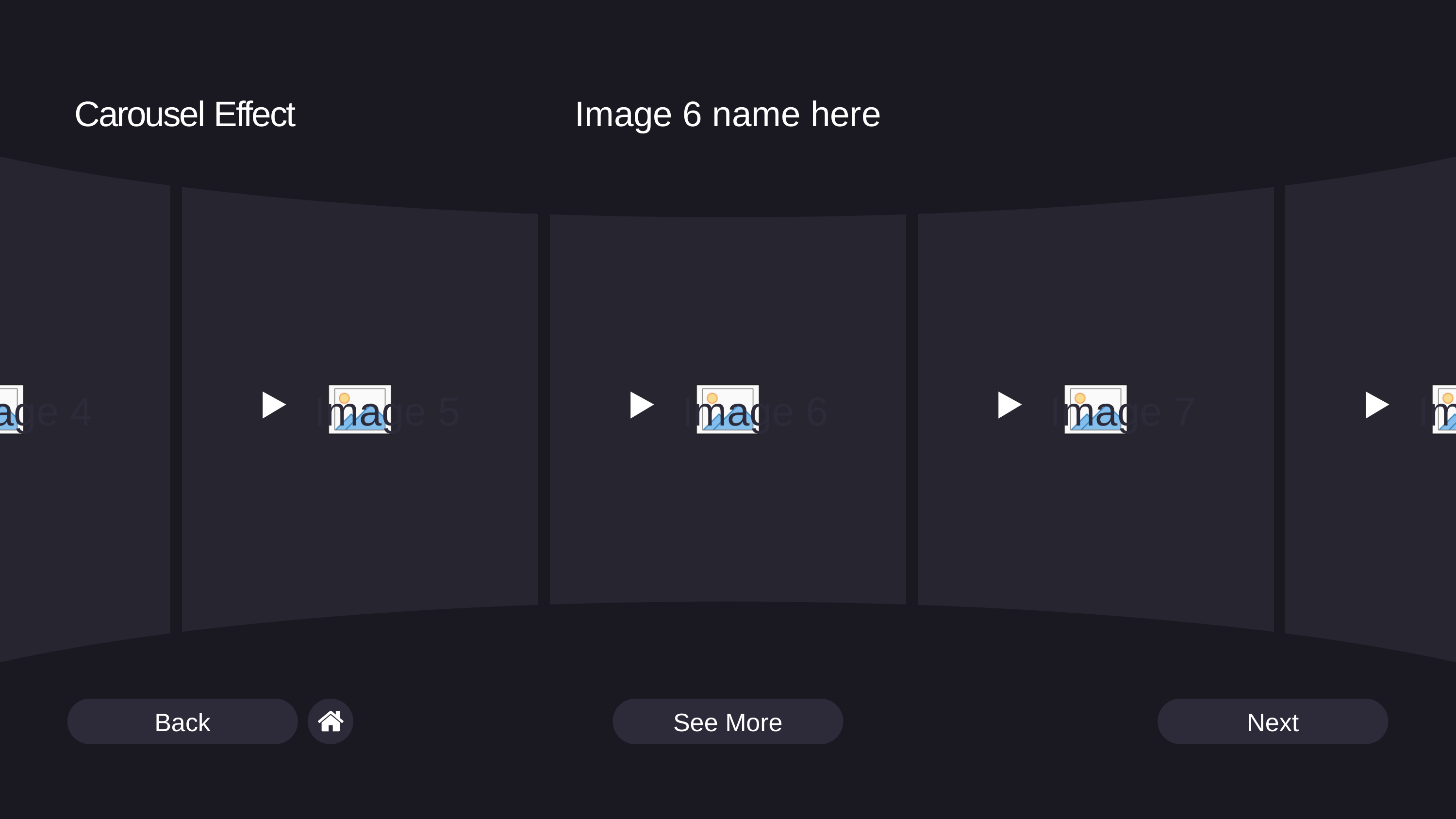

Carousel Effect
Image 6 name here

Back
See More
Next